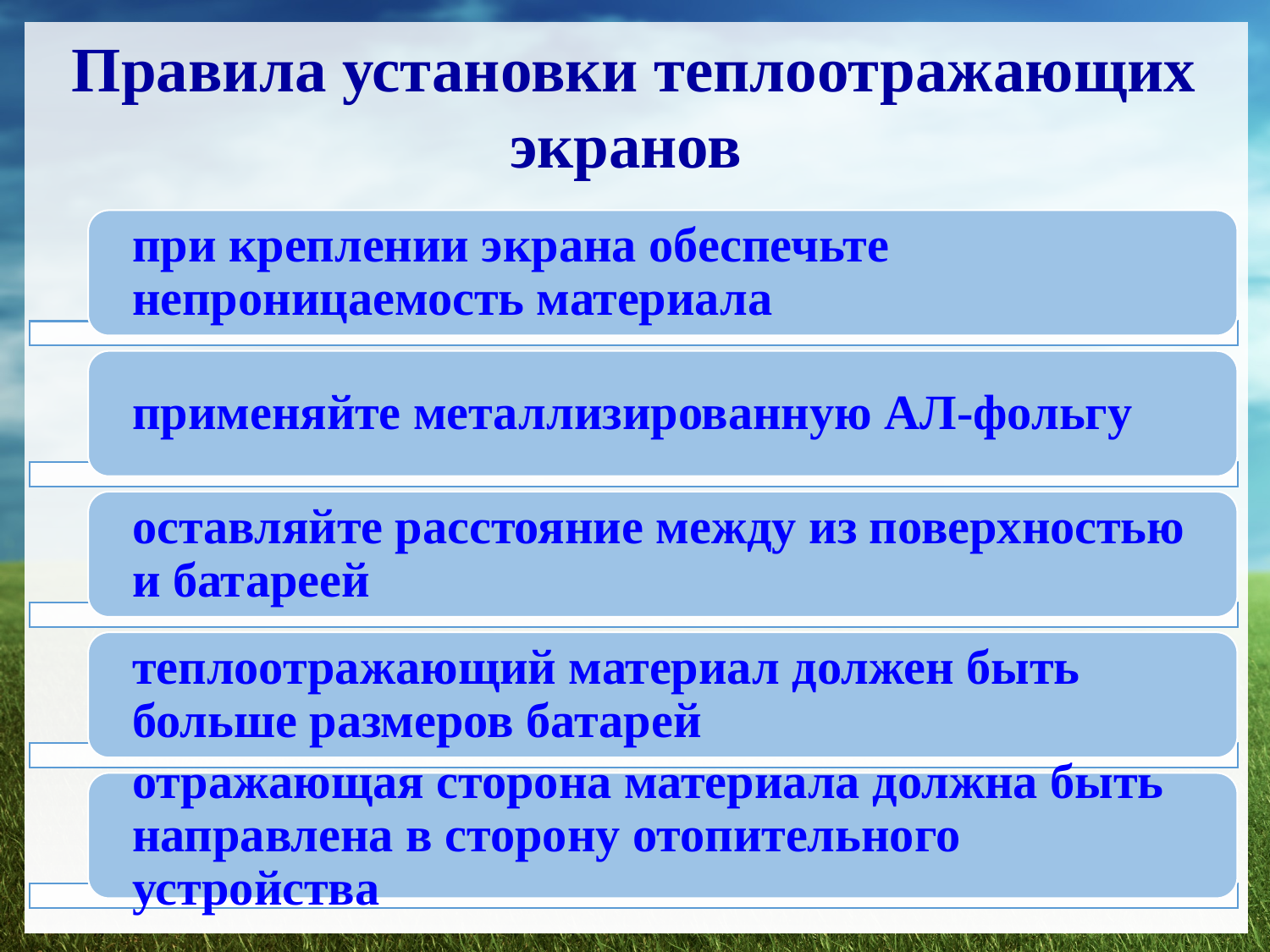

Правила установки теплоотражающих экранов

при креплении экрана обеспечьте непроницаемость материала
применяйте металлизированную АЛ-фольгу
оставляйте расстояние между из поверхностью и батареей
теплоотражающий материал должен быть больше размеров батарей
отражающая сторона материала должна быть направлена в сторону отопительного устройства